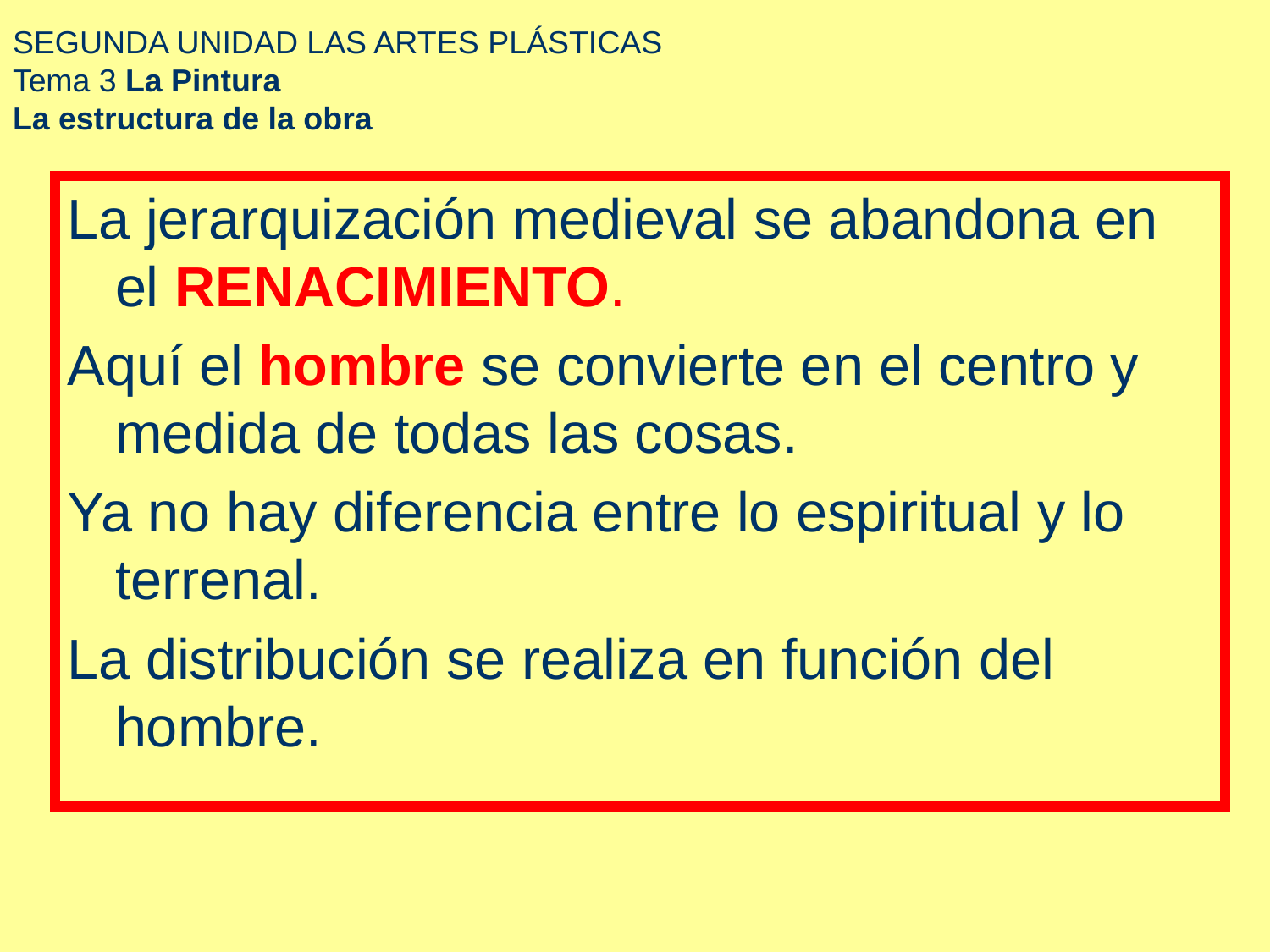

# SEGUNDA UNIDAD LAS ARTES PLÁSTICAS Tema 3 La Pintura La estructura de la obra
La jerarquización medieval se abandona en el RENACIMIENTO.
Aquí el hombre se convierte en el centro y medida de todas las cosas.
Ya no hay diferencia entre lo espiritual y lo terrenal.
La distribución se realiza en función del hombre.